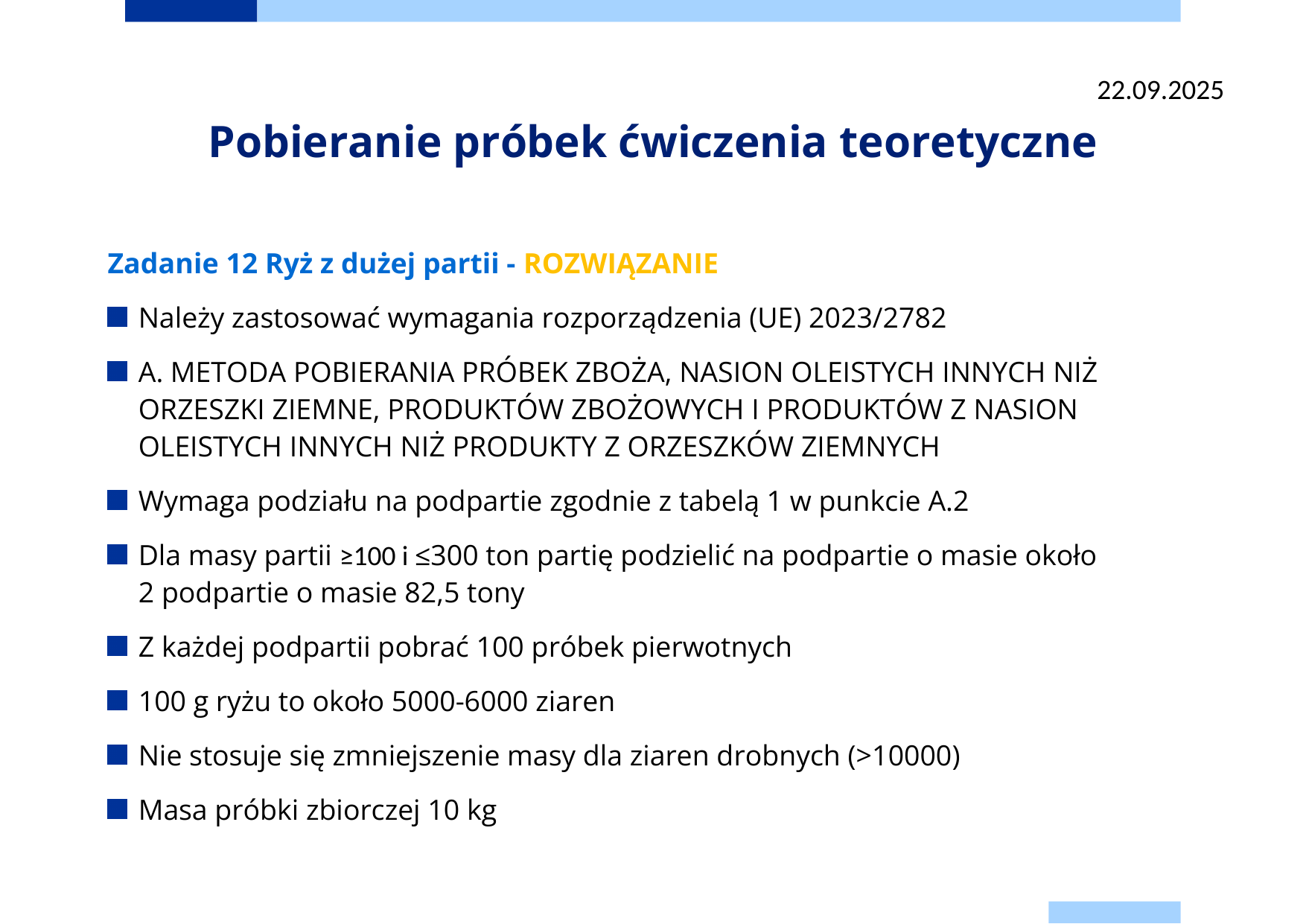

22.09.2025
# Pobieranie próbek ćwiczenia teoretyczne
Zadanie 12 Ryż z dużej partii - ROZWIĄZANIE
Należy zastosować wymagania rozporządzenia (UE) 2023/2782
A. METODA POBIERANIA PRÓBEK ZBOŻA, NASION OLEISTYCH INNYCH NIŻ ORZESZKI ZIEMNE, PRODUKTÓW ZBOŻOWYCH I PRODUKTÓW Z NASION OLEISTYCH INNYCH NIŻ PRODUKTY Z ORZESZKÓW ZIEMNYCH
Wymaga podziału na podpartie zgodnie z tabelą 1 w punkcie A.2
Dla masy partii ≥100 i ≤300 ton partię podzielić na podpartie o masie około
2 podpartie o masie 82,5 tony
Z każdej podpartii pobrać 100 próbek pierwotnych
100 g ryżu to około 5000-6000 ziaren
Nie stosuje się zmniejszenie masy dla ziaren drobnych (>10000)
Masa próbki zbiorczej 10 kg